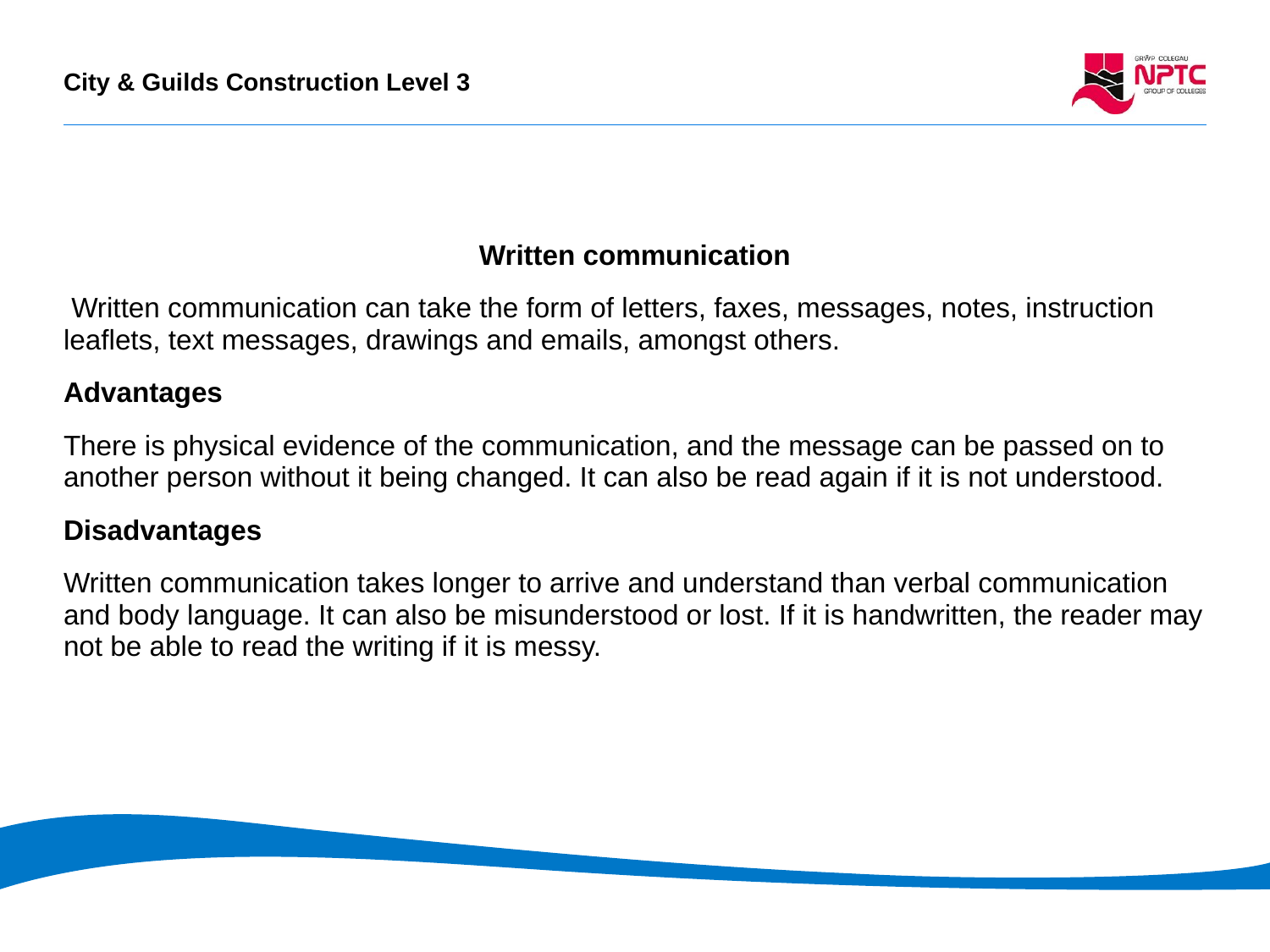

Written communication
 Written communication can take the form of letters, faxes, messages, notes, instruction leaflets, text messages, drawings and emails, amongst others.
Advantages
There is physical evidence of the communication, and the message can be passed on to another person without it being changed. It can also be read again if it is not understood.
Disadvantages
Written communication takes longer to arrive and understand than verbal communication and body language. It can also be misunderstood or lost. If it is handwritten, the reader may not be able to read the writing if it is messy.